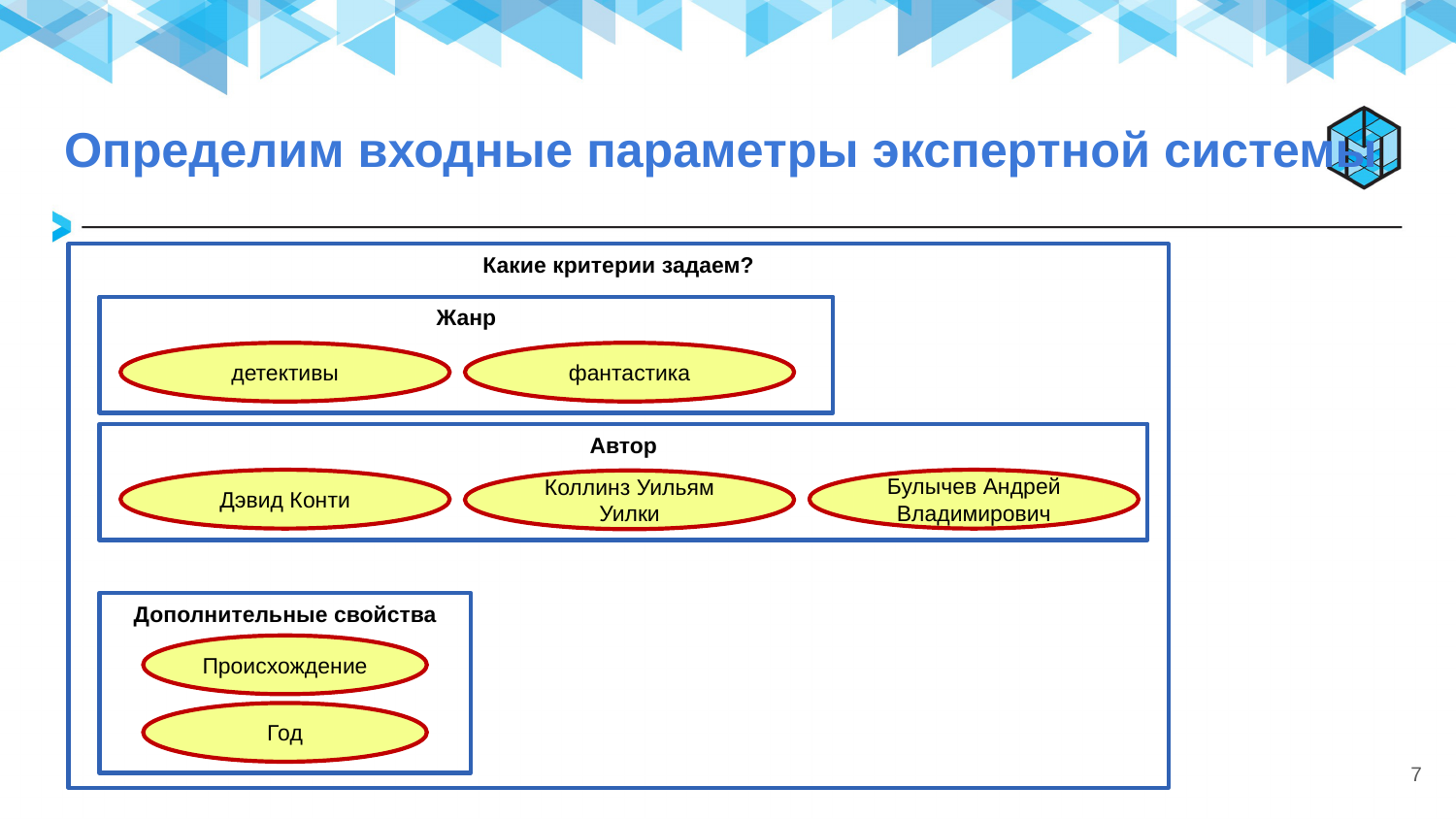

# Определим входные параметры экспертной системы
Какие критерии задаем?
Жанр
детективы
фантастика
Автор
Дэвид Конти
Булычев Андрей Владимирович
Коллинз Уильям Уилки
Дополнительные свойства
Происхождение
Год
7